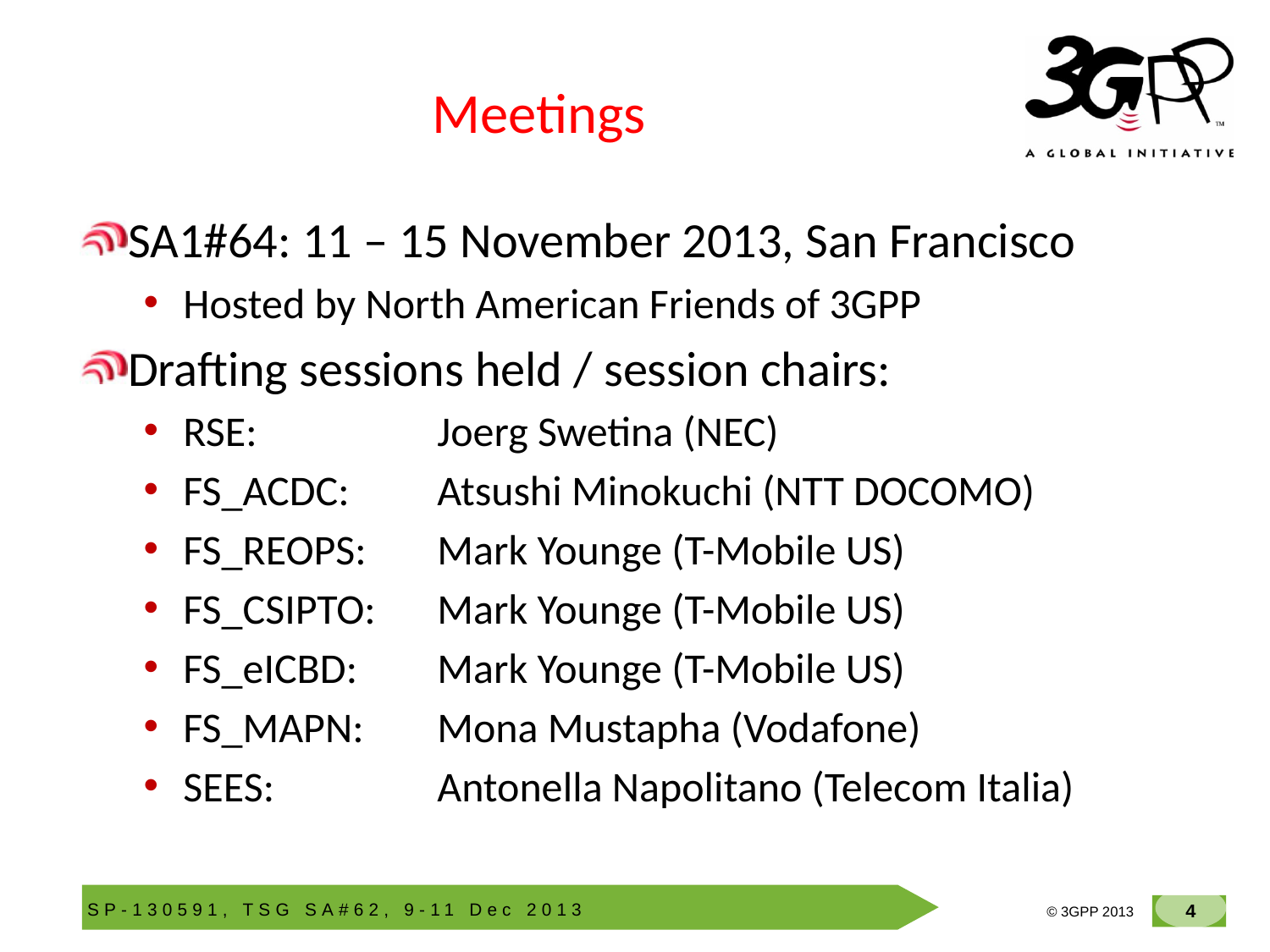

# Meetings
SA1#64: 11 – 15 November 2013, San Francisco
Hosted by North American Friends of 3GPP
Drafting sessions held / session chairs:
RSE: 		Joerg Swetina (NEC)
FS_ACDC:	Atsushi Minokuchi (NTT DOCOMO)
FS_REOPS:	Mark Younge (T-Mobile US)
FS_CSIPTO:	Mark Younge (T-Mobile US)
FS_eICBD:	Mark Younge (T-Mobile US)
FS_MAPN:	Mona Mustapha (Vodafone)
SEES:		Antonella Napolitano (Telecom Italia)